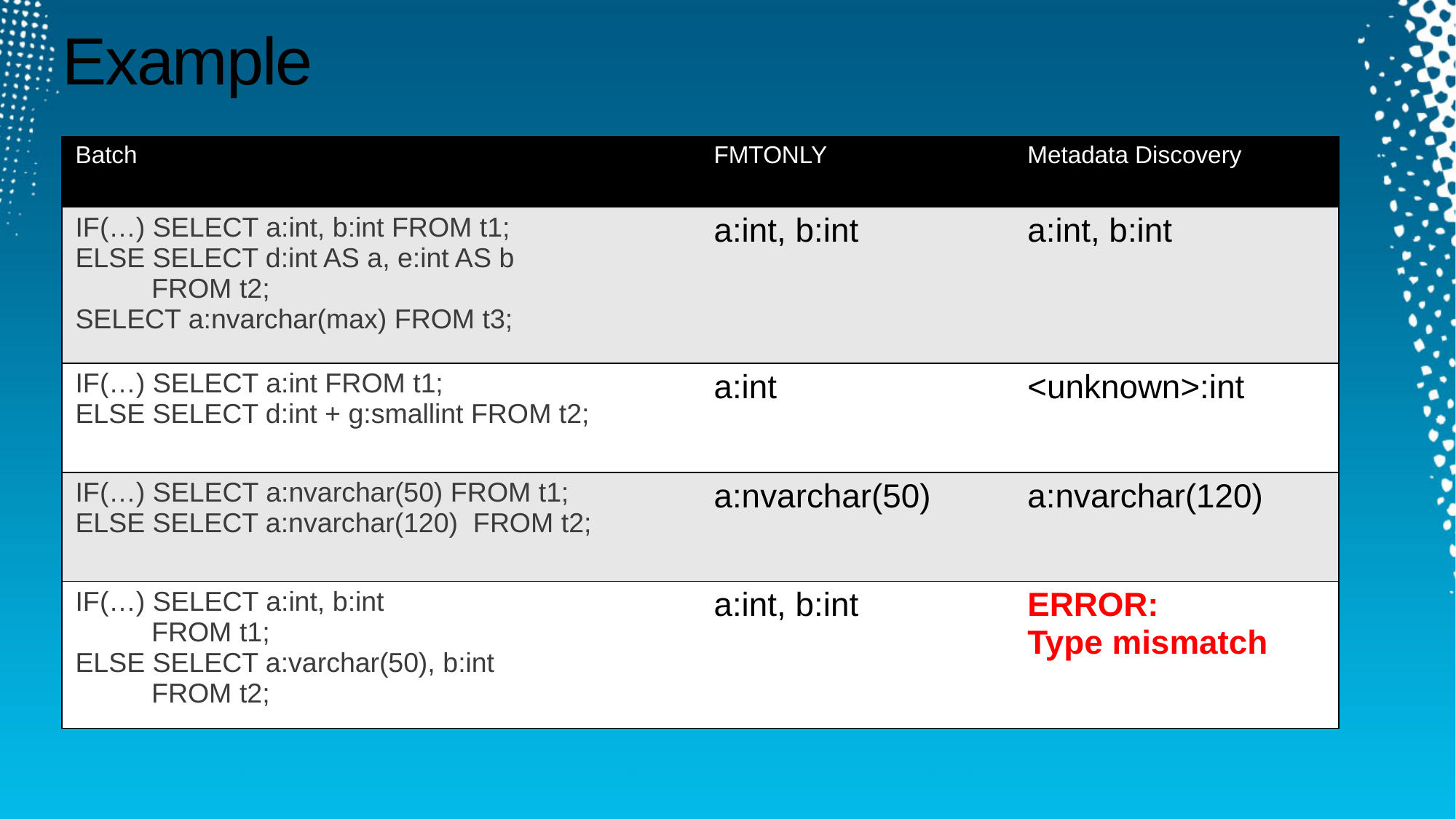

# Example
| Batch | FMTONLY | Metadata Discovery |
| --- | --- | --- |
| IF(…) SELECT a:int, b:int FROM t1; ELSE SELECT d:int AS a, e:int AS b FROM t2; SELECT a:nvarchar(max) FROM t3; | a:int, b:int | a:int, b:int |
| IF(…) SELECT a:int FROM t1; ELSE SELECT d:int + g:smallint FROM t2; | a:int | <unknown>:int |
| IF(…) SELECT a:nvarchar(50) FROM t1; ELSE SELECT a:nvarchar(120) FROM t2; | a:nvarchar(50) | a:nvarchar(120) |
| IF(…) SELECT a:int, b:int FROM t1; ELSE SELECT a:varchar(50), b:int FROM t2; | a:int, b:int | ERROR: Type mismatch |